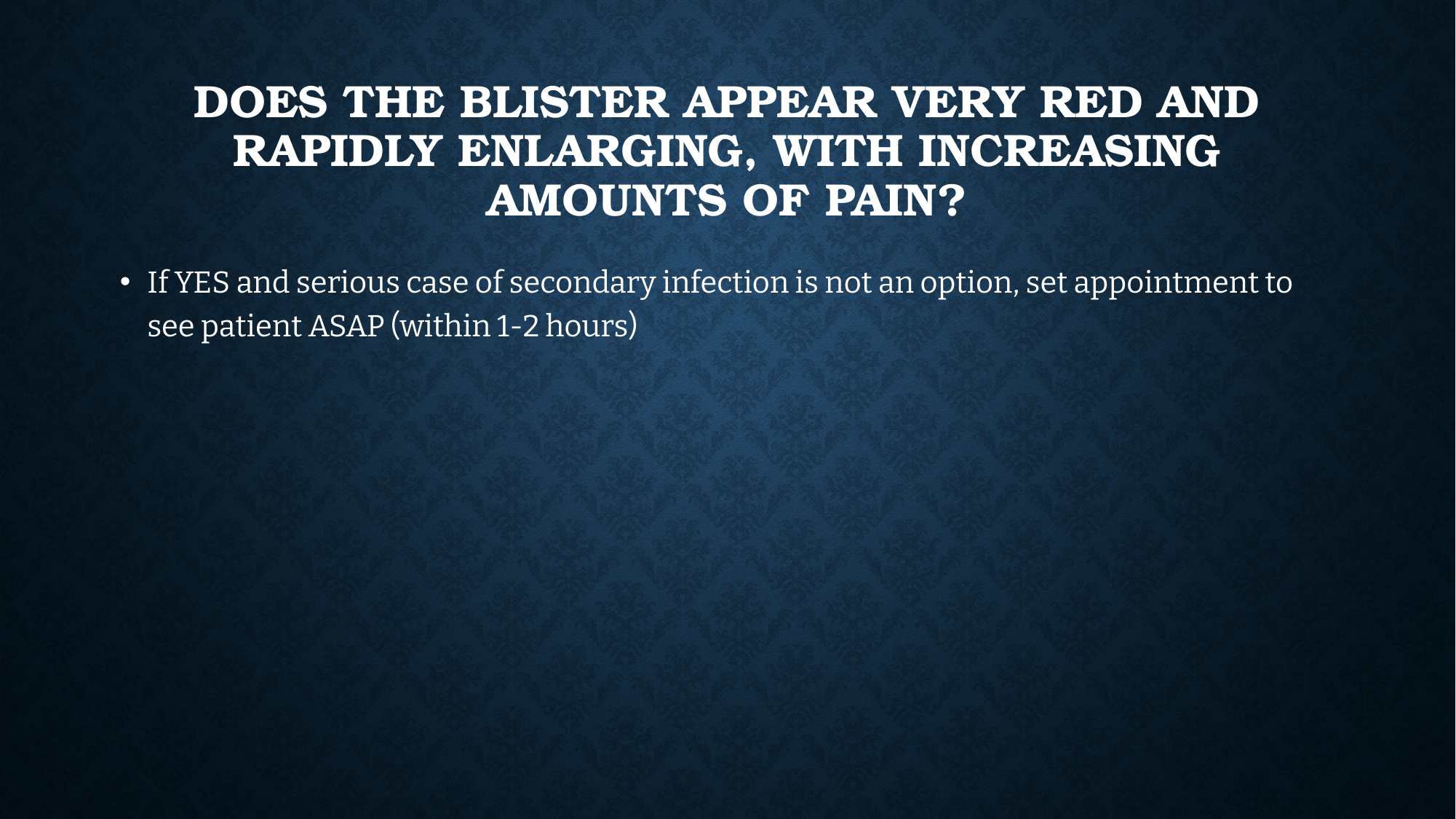

# Does the blister appear very red and rapidly enlarging, with increasing amounts of pain?
If YES and serious case of secondary infection is not an option, set appointment to see patient ASAP (within 1-2 hours)